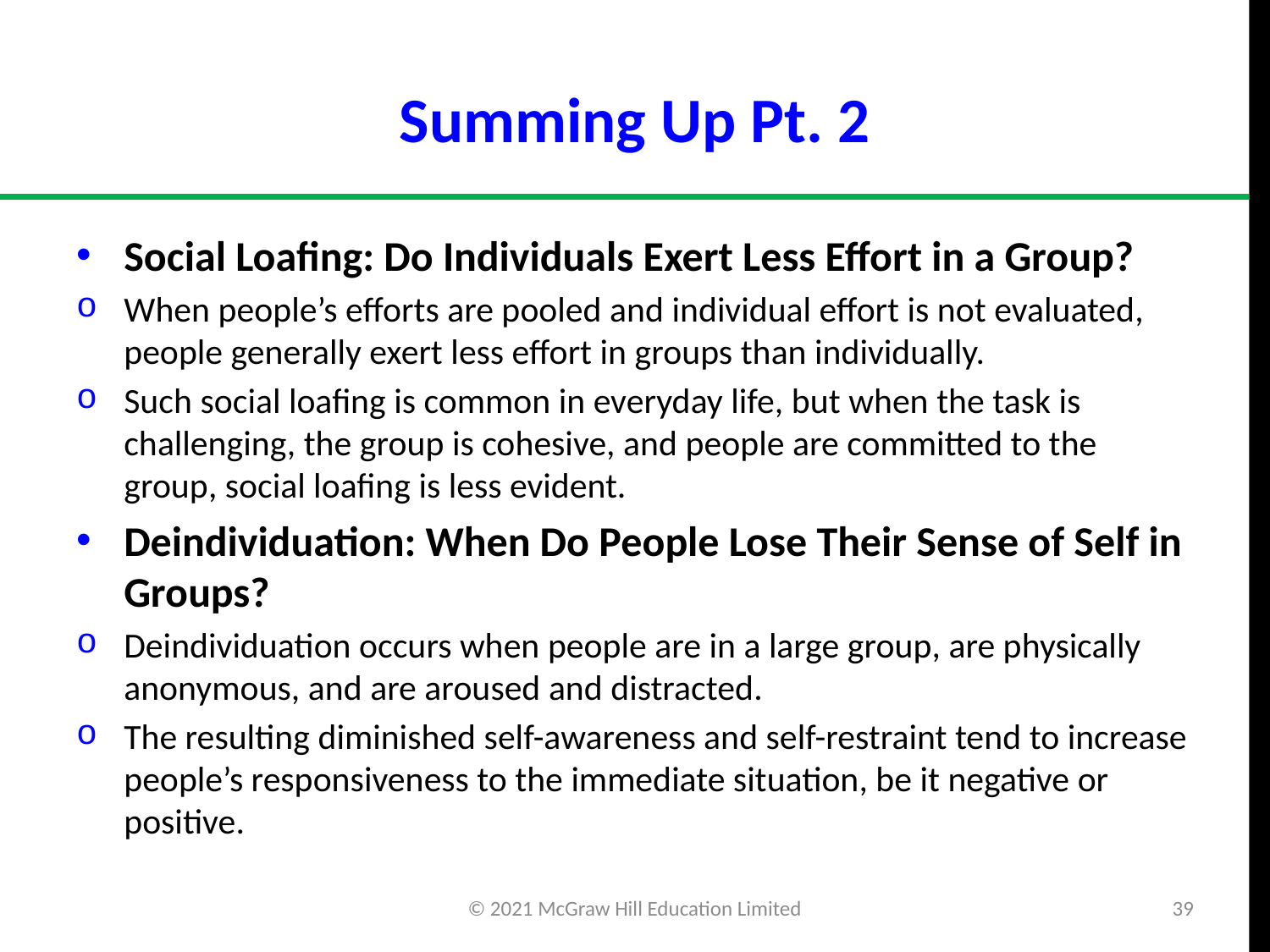

# Summing Up Pt. 2
Social Loafing: Do Individuals Exert Less Effort in a Group?
When people’s efforts are pooled and individual effort is not evaluated, people generally exert less effort in groups than individually.
Such social loafing is common in everyday life, but when the task is challenging, the group is cohesive, and people are committed to the group, social loafing is less evident.
Deindividuation: When Do People Lose Their Sense of Self in Groups?
Deindividuation occurs when people are in a large group, are physically anonymous, and are aroused and distracted.
The resulting diminished self-awareness and self-restraint tend to increase people’s responsiveness to the immediate situation, be it negative or positive.
© 2021 McGraw Hill Education Limited
39